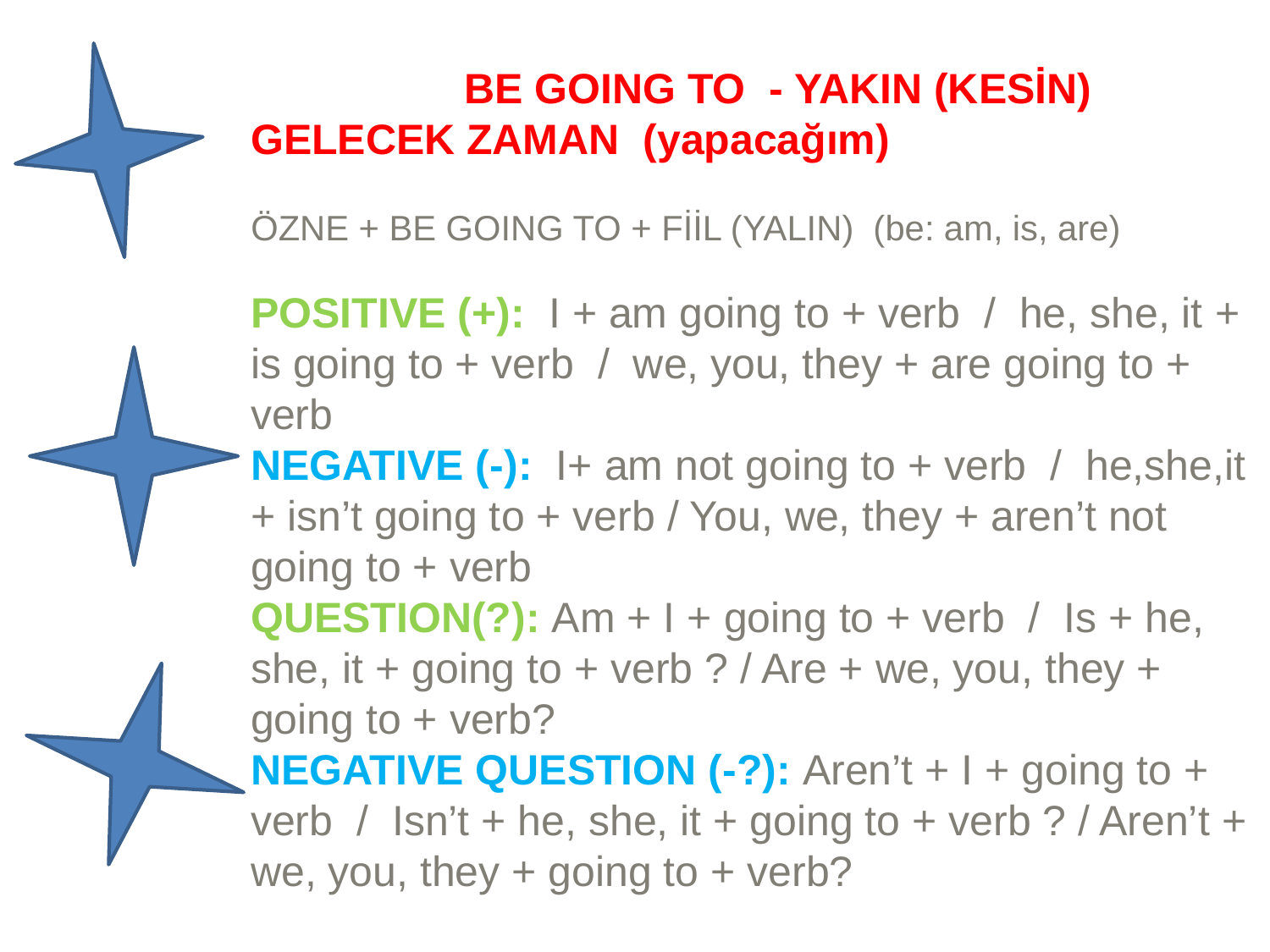

BE GOING TO  - YAKIN (KESİN) GELECEK ZAMAN  (yapacağım)

ÖZNE + BE GOING TO + FİİL (YALIN)  (be: am, is, are)

POSITIVE (+):  I + am going to + verb  /  he, she, it + is going to + verb  /  we, you, they + are going to + verb
NEGATIVE (-):  I+ am not going to + verb  /  he,she,it + isn’t going to + verb / You, we, they + aren’t not going to + verb
QUESTION(?): Am + I + going to + verb  /  Is + he, she, it + going to + verb ? / Are + we, you, they + going to + verb?
NEGATIVE QUESTION (-?): Aren’t + I + going to + verb  /  Isn’t + he, she, it + going to + verb ? / Aren’t + we, you, they + going to + verb?